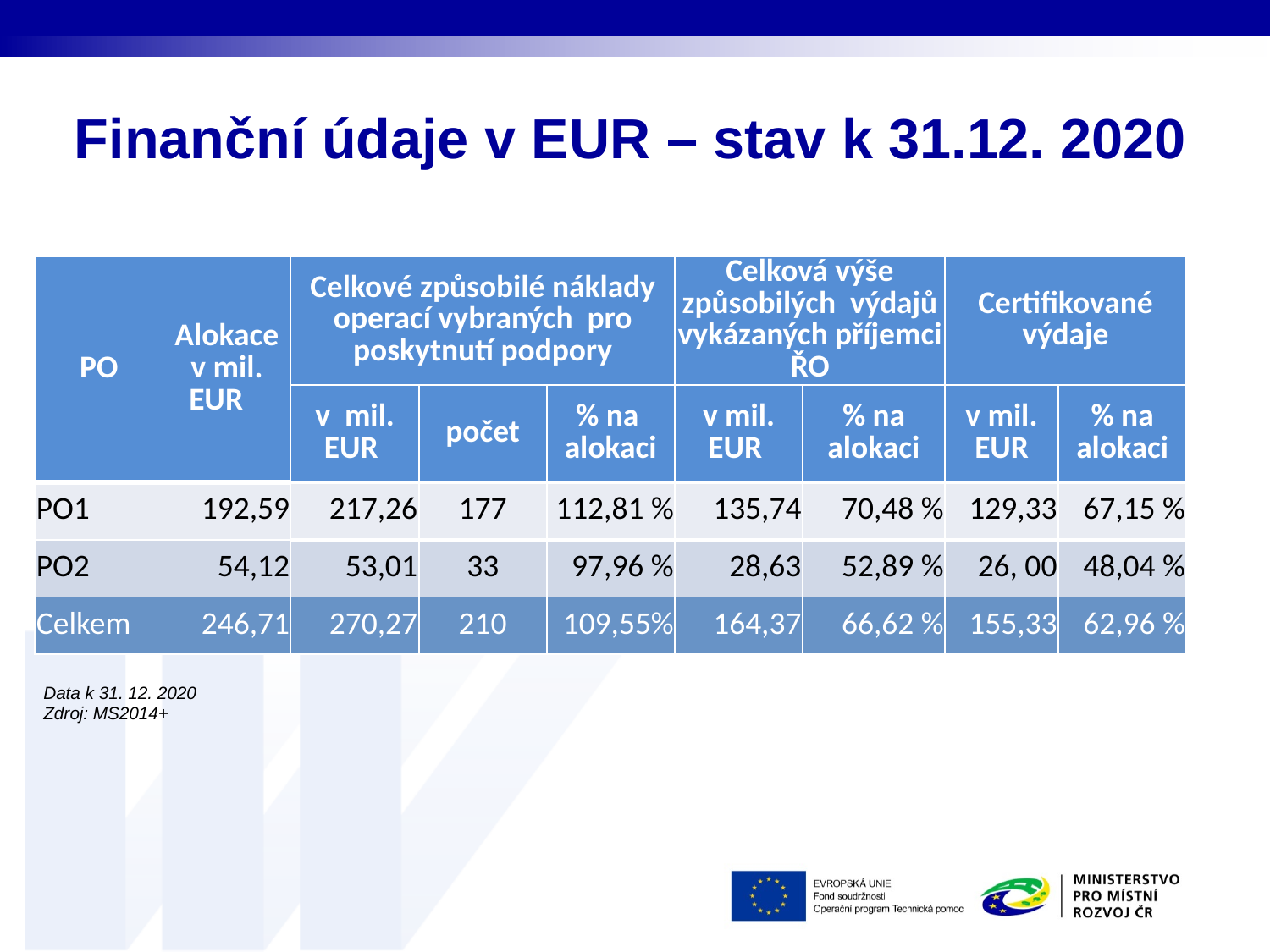

# Finanční údaje v EUR – stav k 31.12. 2020
| PO | Alokace v mil. EUR | Celkové způsobilé náklady operací vybraných pro poskytnutí podpory |  |  | Celková výše způsobilých výdajů vykázaných příjemci ŘO |  | Certifikované výdaje |  |
| --- | --- | --- | --- | --- | --- | --- | --- | --- |
|  |  | v mil. EUR | počet | % na alokaci | v mil. EUR | % na alokaci | v mil. EUR | % na alokaci |
| PO1 | 192,59 | 217,26 | 177 | 112,81 % | 135,74 | 70,48 % | 129,33 | 67,15 % |
| PO2 | 54,12 | 53,01 | 33 | 97,96 % | 28,63 | 52,89 % | 26, 00 | 48,04 % |
| Celkem | 246,71 | 270,27 | 210 | 109,55% | 164,37 | 66,62 % | 155,33 | 62,96 % |
Data k 31. 12. 2020
Zdroj: MS2014+